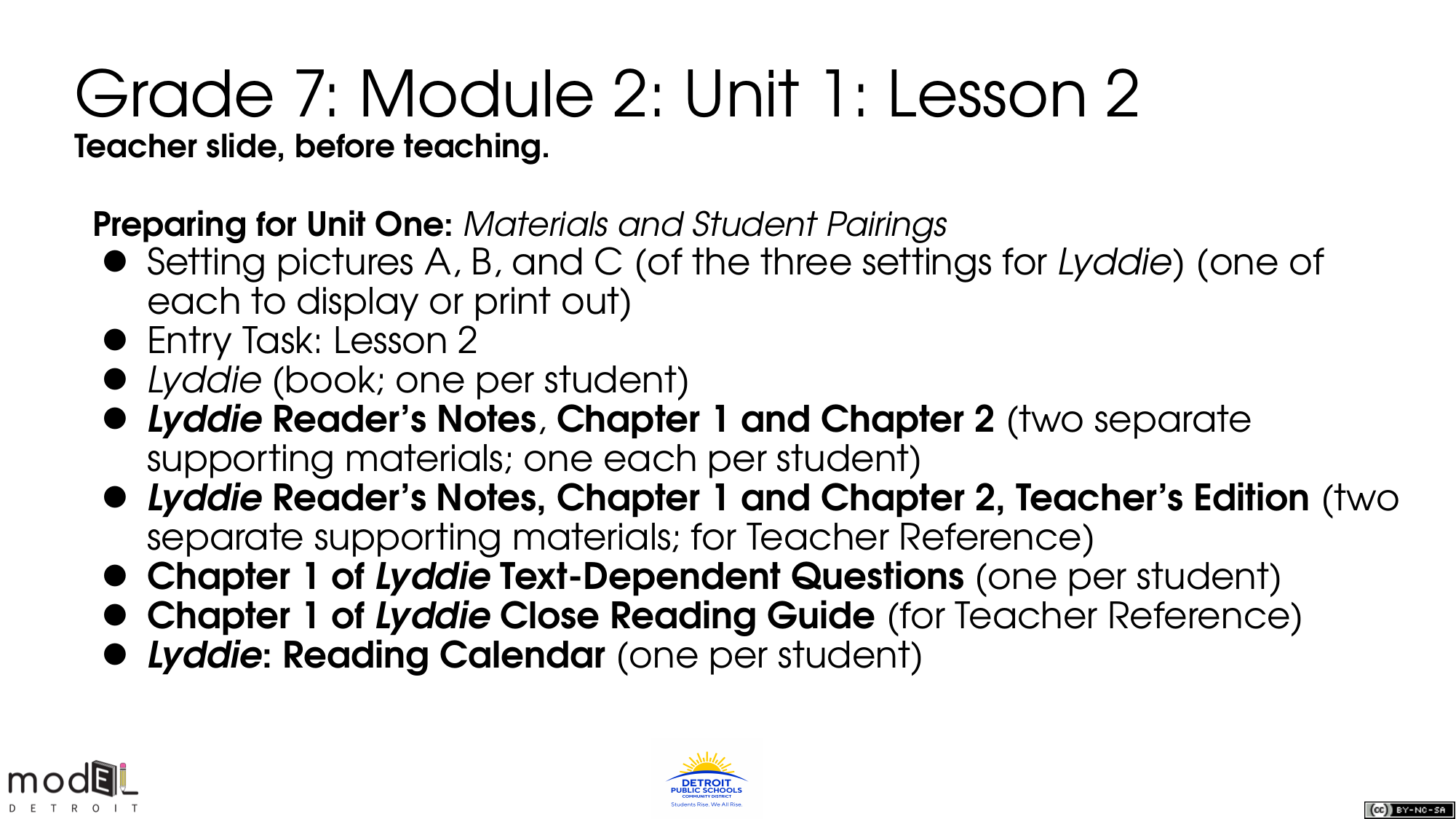

Grade 7: Module 2: Unit 1: Lesson 2
Teacher slide, before teaching.
Preparing for Unit One: Materials and Student Pairings
Setting pictures A, B, and C (of the three settings for Lyddie) (one of each to display or print out)
Entry Task: Lesson 2
Lyddie (book; one per student)
Lyddie Reader’s Notes, Chapter 1 and Chapter 2 (two separate supporting materials; one each per student)
Lyddie Reader’s Notes, Chapter 1 and Chapter 2, Teacher’s Edition (two separate supporting materials; for Teacher Reference)
Chapter 1 of Lyddie Text-Dependent Questions (one per student)
Chapter 1 of Lyddie Close Reading Guide (for Teacher Reference)
Lyddie: Reading Calendar (one per student)